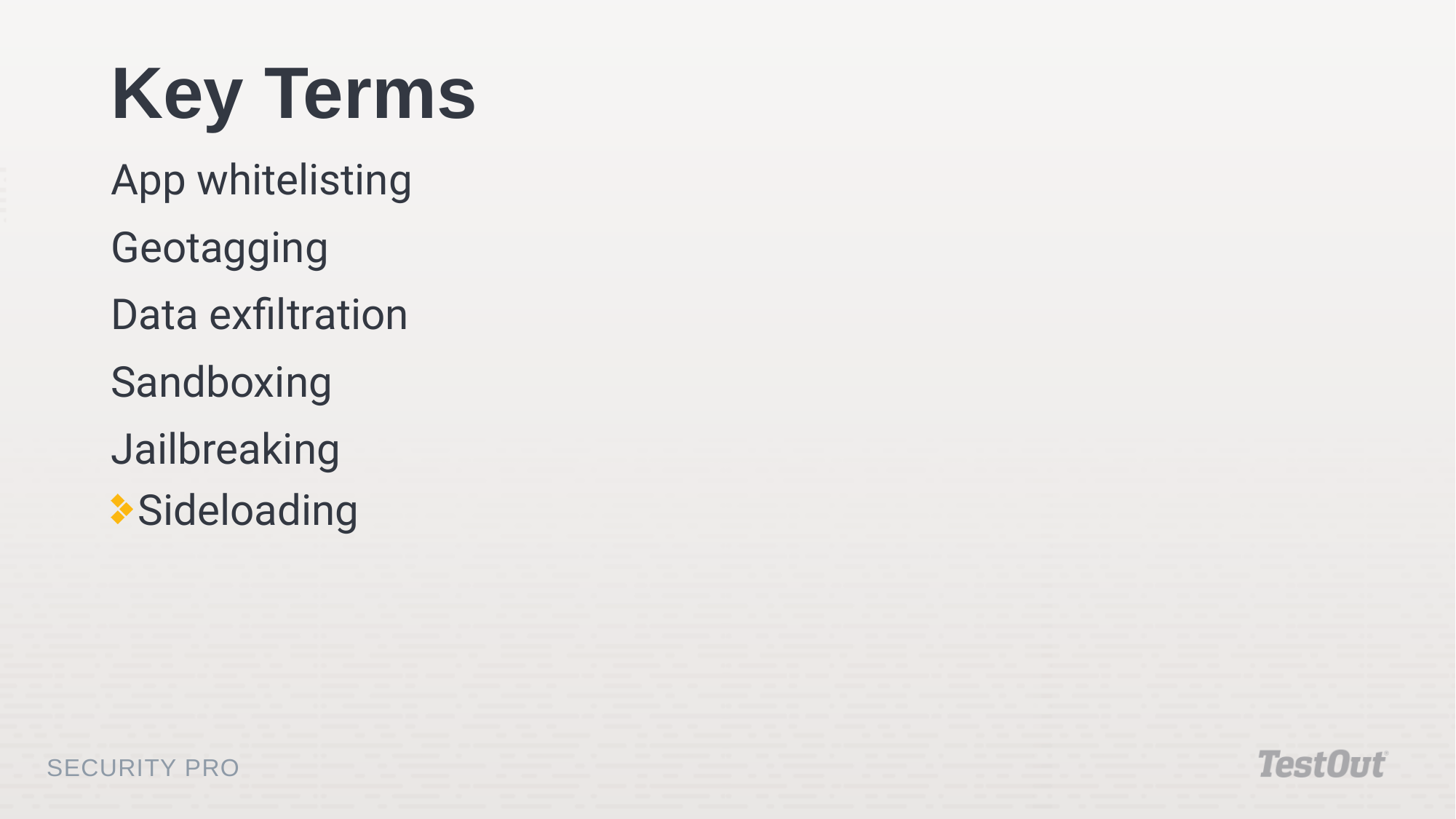

# Key Terms
App whitelisting
Geotagging
Data exfiltration
Sandboxing
Jailbreaking
Sideloading
Security Pro